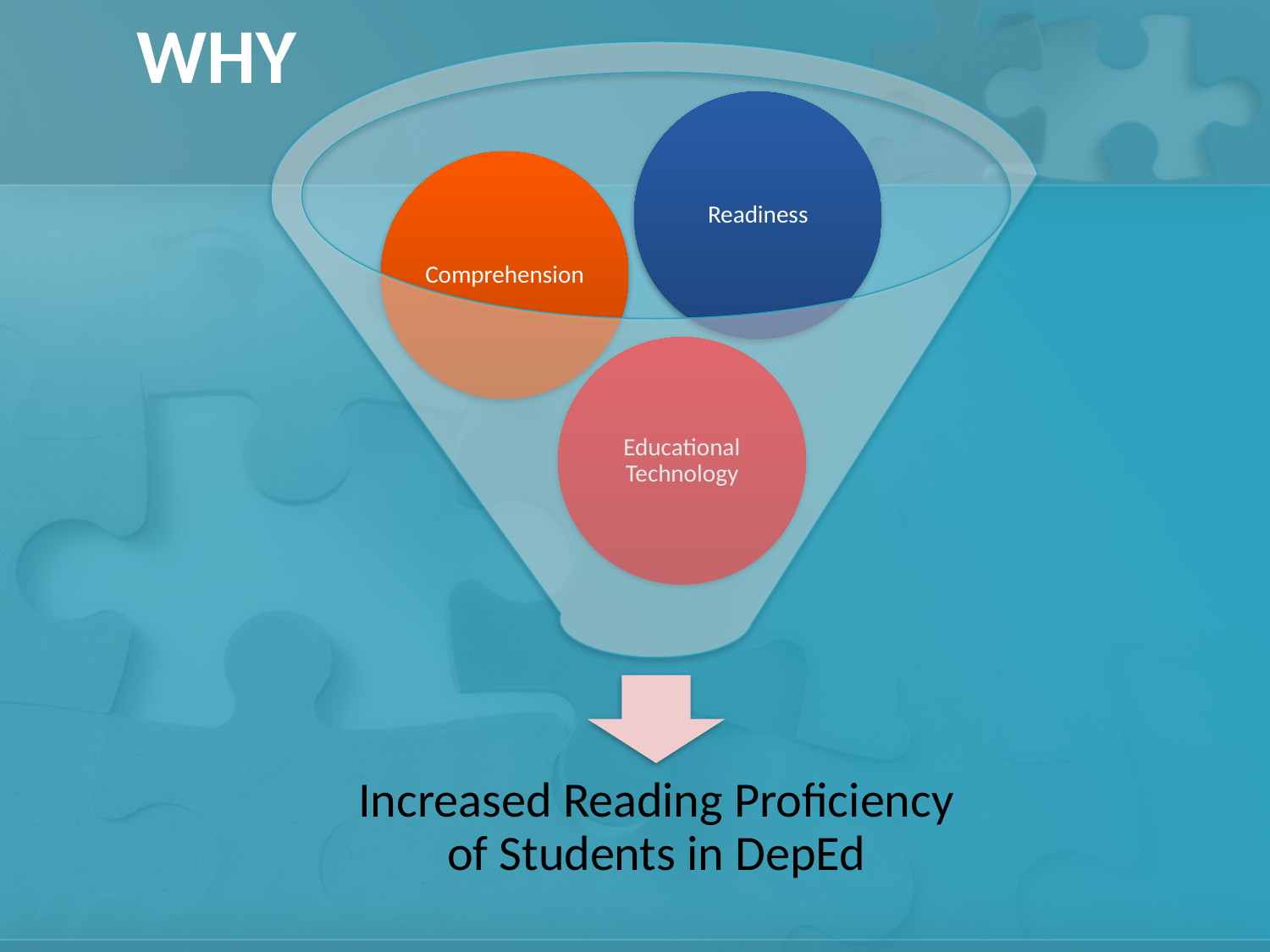

WHY
Increased Reading Proficiency of Students in DepEd
Educational Technology
Comprehension
Readiness